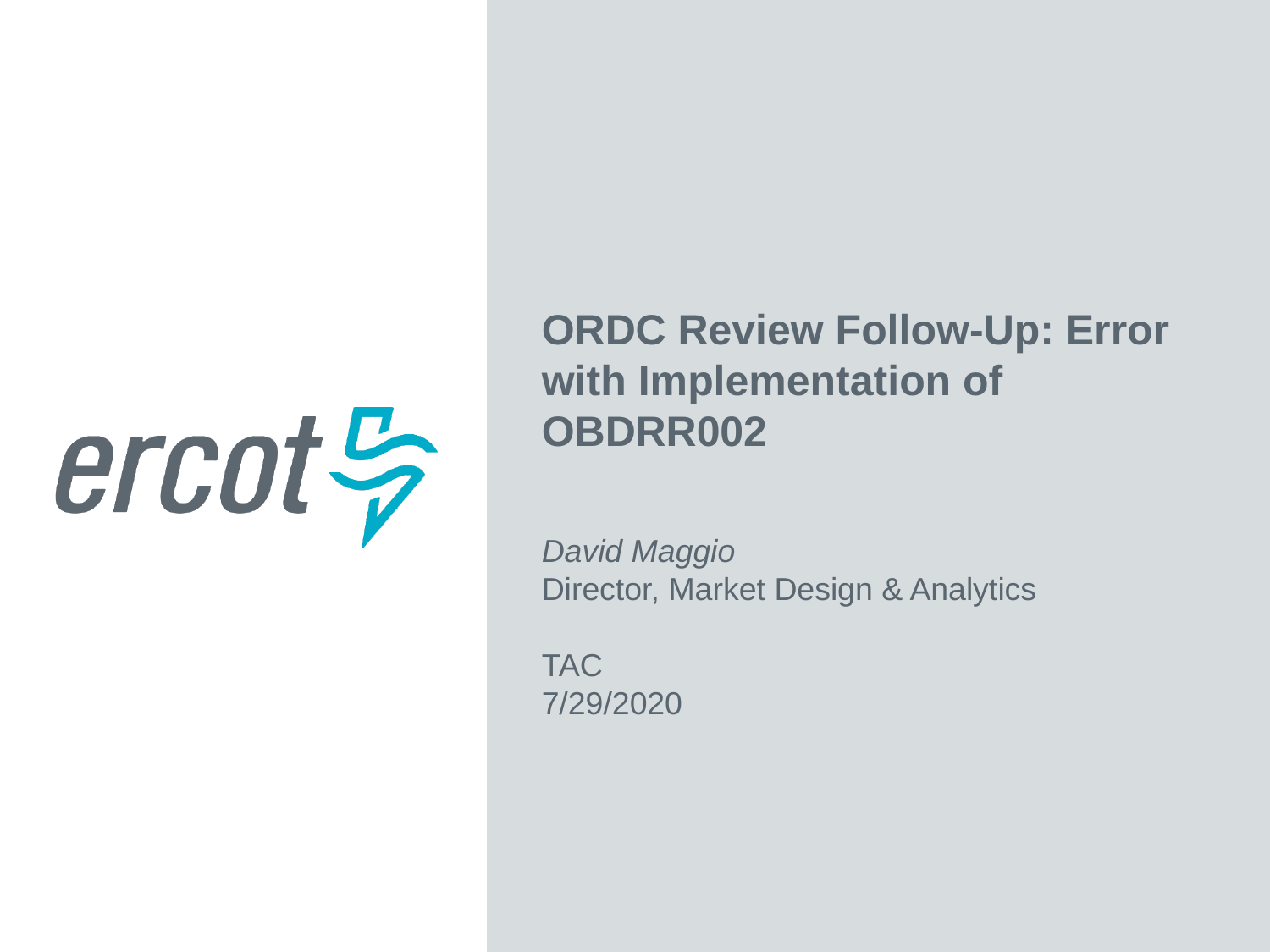

ORDC Review Follow-Up: Error with Implementation of OBDRR002

David Maggio
Director, Market Design & Analytics

TAC
7/29/2020